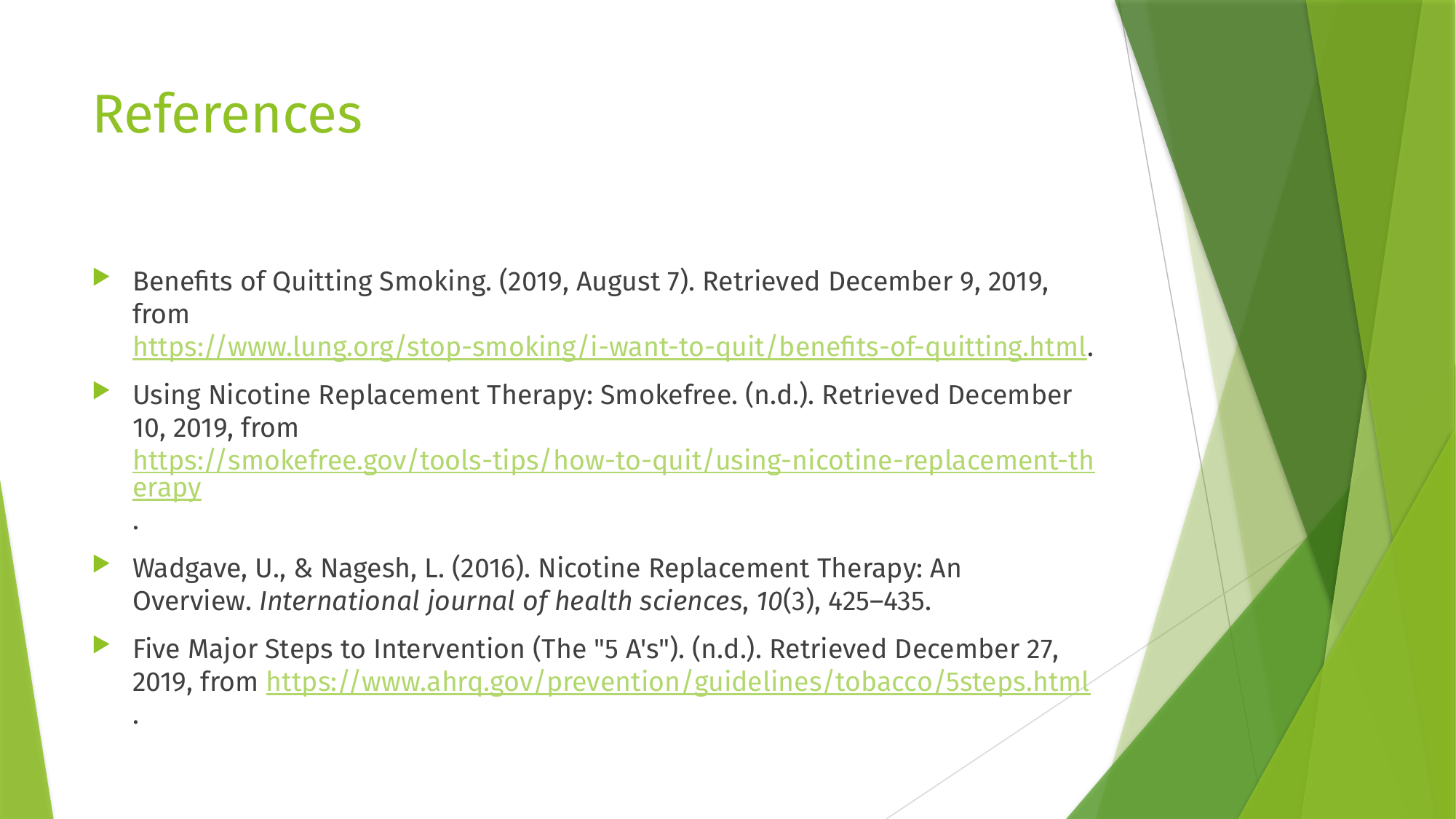

# References
Benefits of Quitting Smoking. (2019, August 7). Retrieved December 9, 2019, from https://www.lung.org/stop-smoking/i-want-to-quit/benefits-of-quitting.html.
Using Nicotine Replacement Therapy: Smokefree. (n.d.). Retrieved December 10, 2019, from https://smokefree.gov/tools-tips/how-to-quit/using-nicotine-replacement-therapy.
Wadgave, U., & Nagesh, L. (2016). Nicotine Replacement Therapy: An Overview. International journal of health sciences, 10(3), 425–435.
Five Major Steps to Intervention (The "5 A's"). (n.d.). Retrieved December 27, 2019, from https://www.ahrq.gov/prevention/guidelines/tobacco/5steps.html.